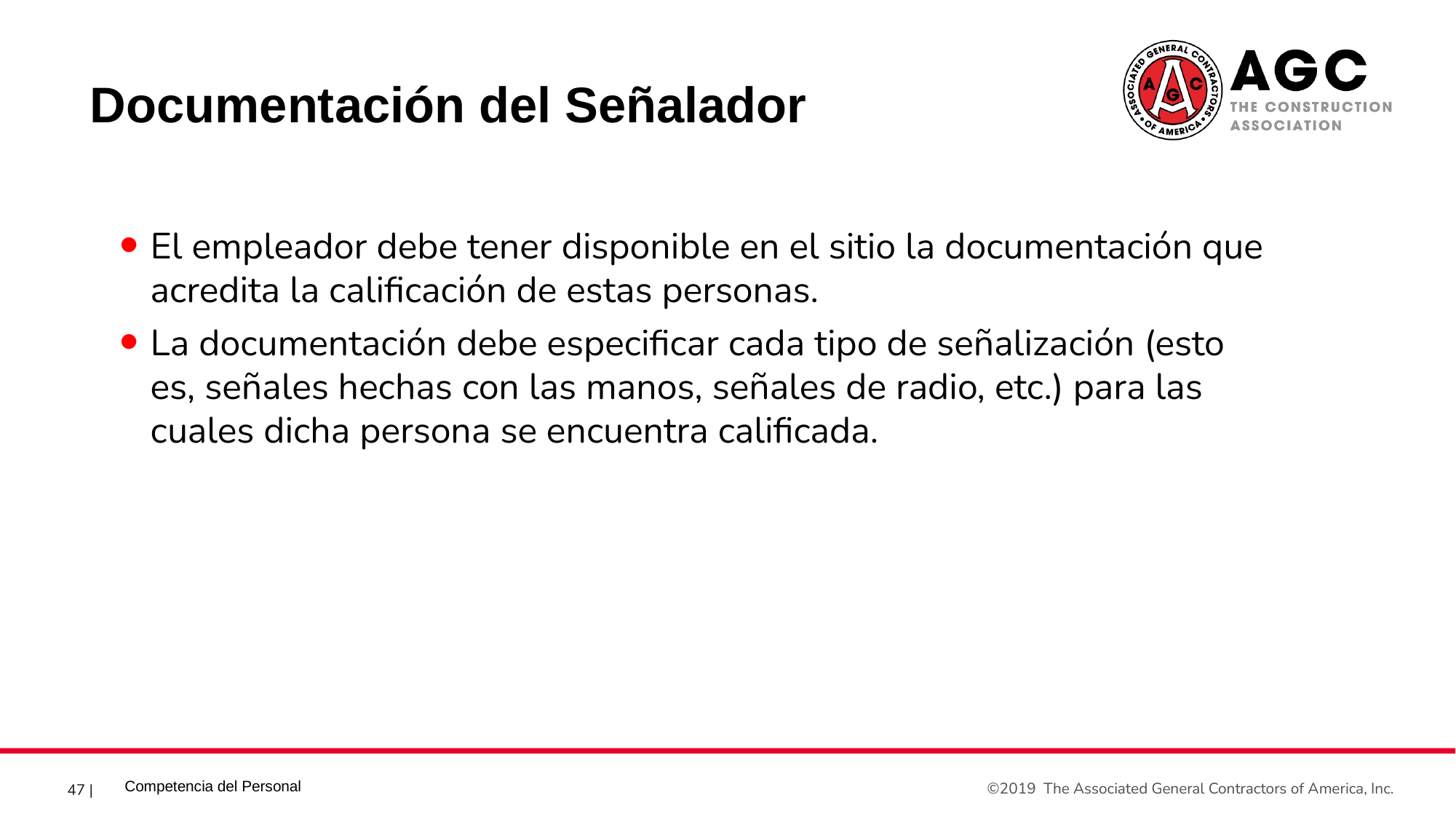

Documentación del Señalador

El empleador debe tener disponible en el sitio la documentación que acredita la calificación de estas personas.
La documentación debe especificar cada tipo de señalización (esto es, señales hechas con las manos, señales de radio, etc.) para las cuales dicha persona se encuentra calificada.
Competencia del Personal